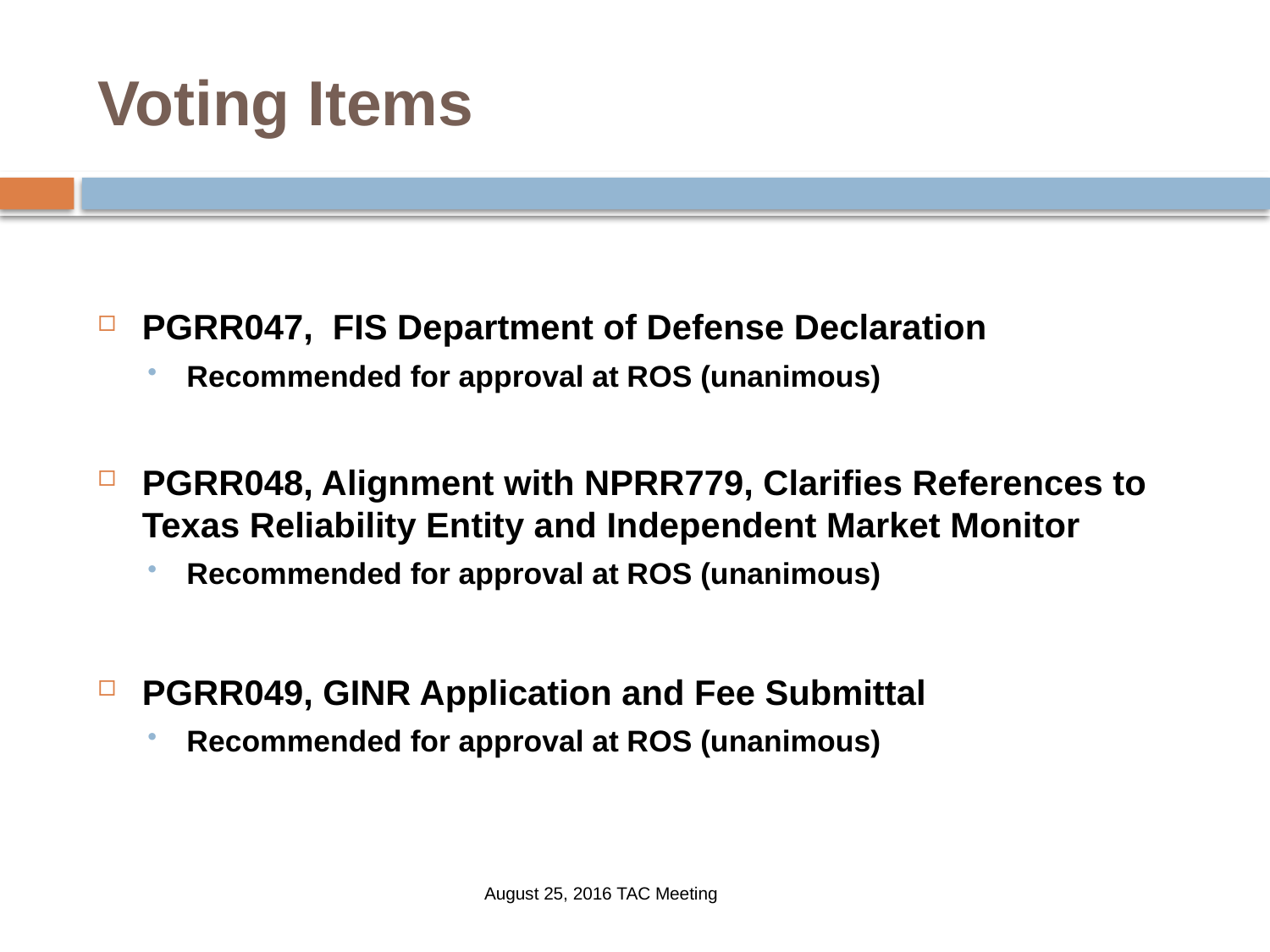

# Voting Items

PGRR047,  FIS Department of Defense Declaration
Recommended for approval at ROS (unanimous)

PGRR048, Alignment with NPRR779, Clarifies References to Texas Reliability Entity and Independent Market Monitor
Recommended for approval at ROS (unanimous)

PGRR049, GINR Application and Fee Submittal
Recommended for approval at ROS (unanimous)

August 25, 2016 TAC Meeting